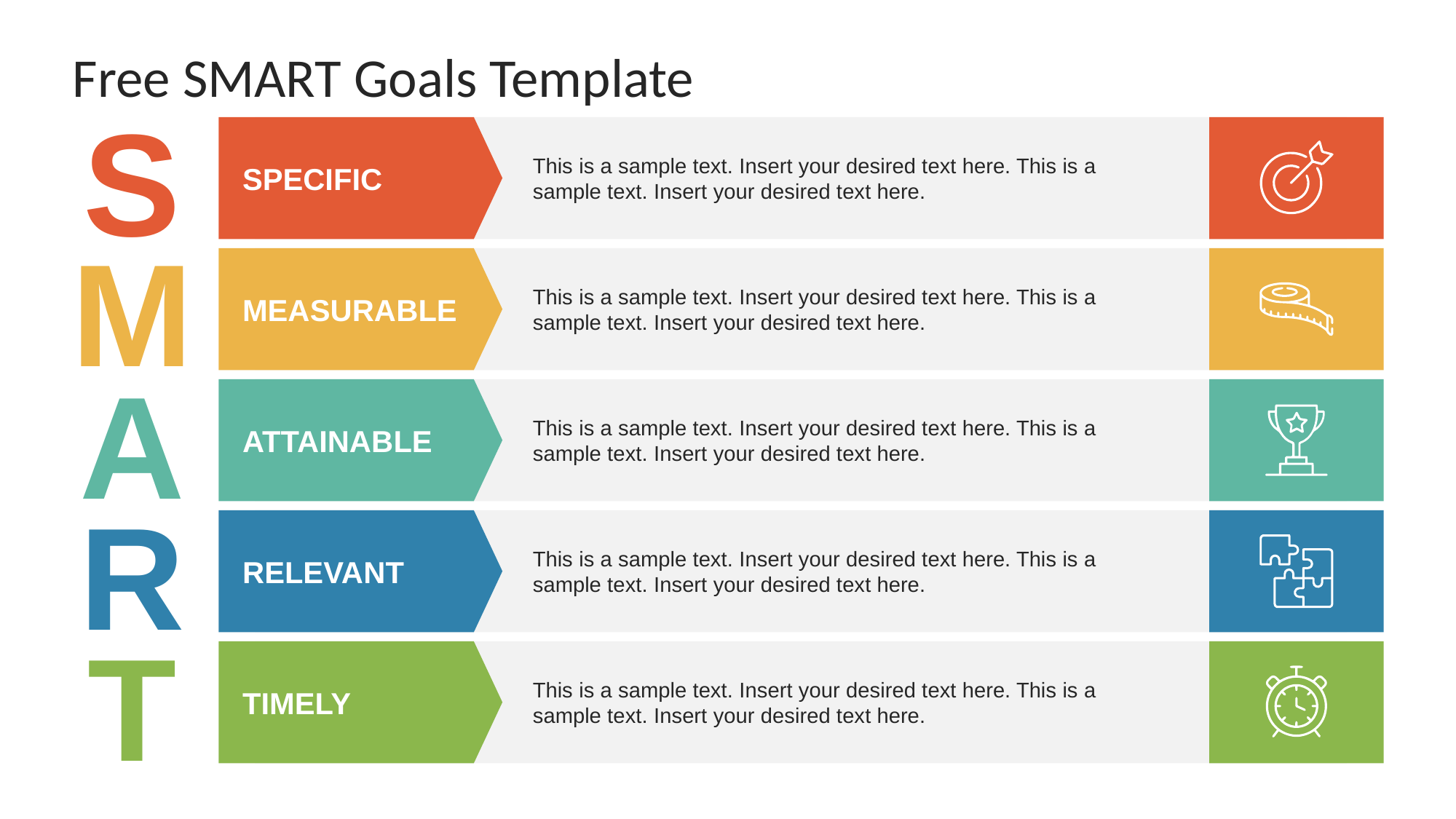

# Free SMART Goals Template
S

This is a sample text. Insert your desired text here. This is a sample text. Insert your desired text here.

SPECIFIC
M

This is a sample text. Insert your desired text here. This is a sample text. Insert your desired text here.
MEASURABLE

A
This is a sample text. Insert your desired text here. This is a sample text. Insert your desired text here.

ATTAINABLE

R
This is a sample text. Insert your desired text here. This is a sample text. Insert your desired text here.

RELEVANT

T
This is a sample text. Insert your desired text here. This is a sample text. Insert your desired text here.

TIMELY